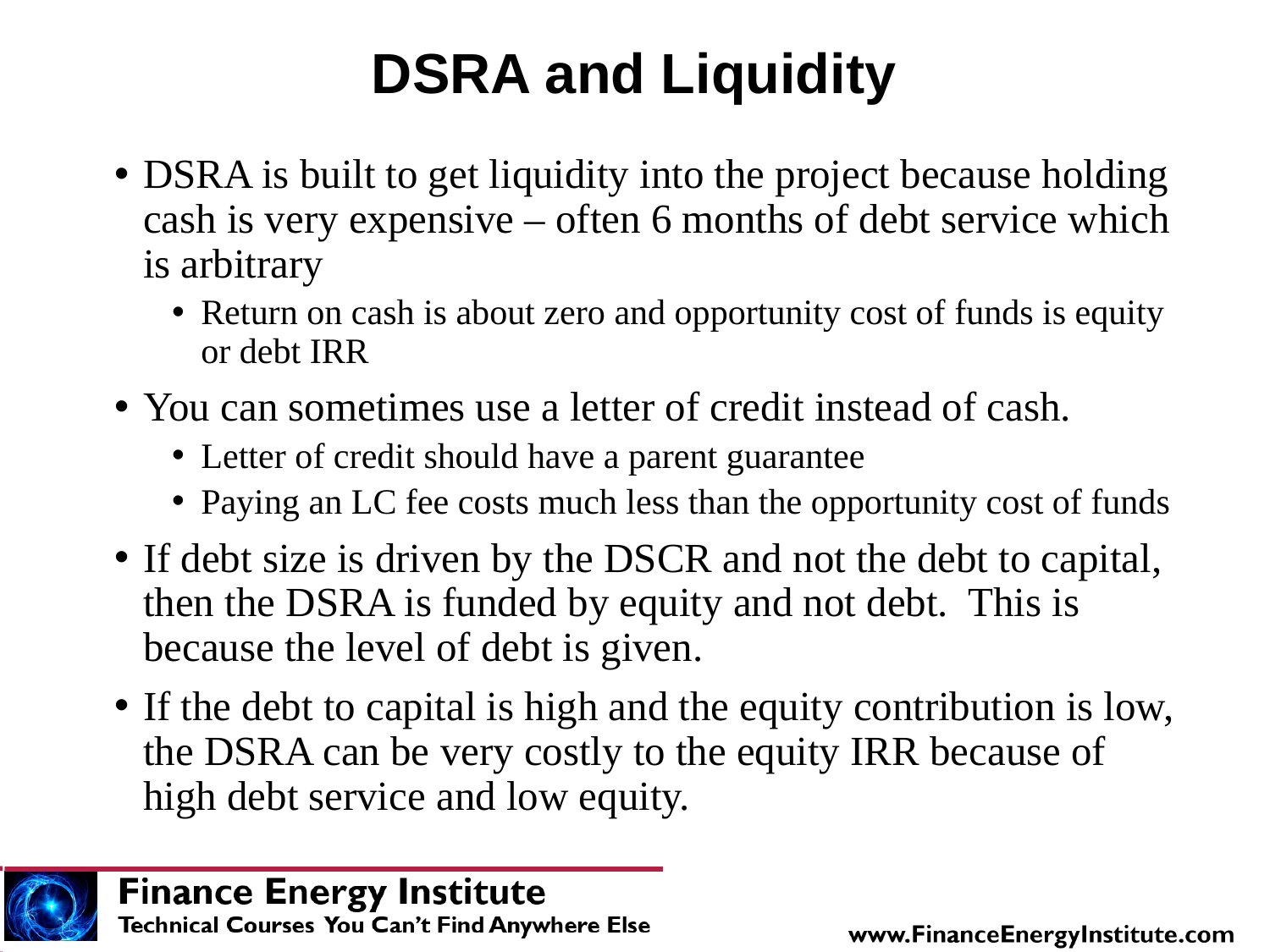

# DSRA and Liquidity
DSRA is built to get liquidity into the project because holding cash is very expensive – often 6 months of debt service which is arbitrary
Return on cash is about zero and opportunity cost of funds is equity or debt IRR
You can sometimes use a letter of credit instead of cash.
Letter of credit should have a parent guarantee
Paying an LC fee costs much less than the opportunity cost of funds
If debt size is driven by the DSCR and not the debt to capital, then the DSRA is funded by equity and not debt.  This is because the level of debt is given.
If the debt to capital is high and the equity contribution is low, the DSRA can be very costly to the equity IRR because of high debt service and low equity.